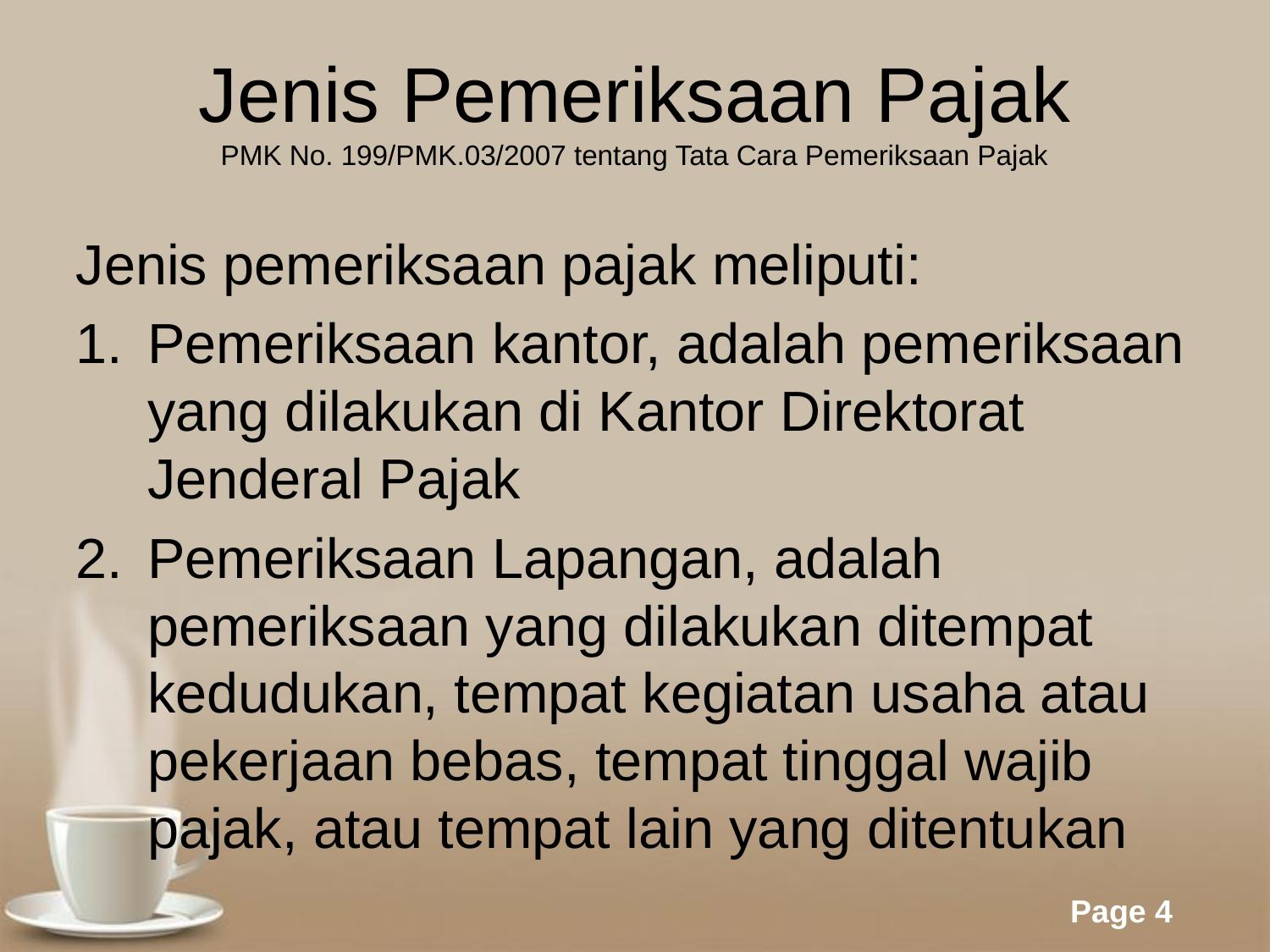

# Jenis Pemeriksaan Pajak PMK No. 199/PMK.03/2007 tentang Tata Cara Pemeriksaan Pajak
Jenis pemeriksaan pajak meliputi:
Pemeriksaan kantor, adalah pemeriksaan yang dilakukan di Kantor Direktorat Jenderal Pajak
Pemeriksaan Lapangan, adalah pemeriksaan yang dilakukan ditempat kedudukan, tempat kegiatan usaha atau pekerjaan bebas, tempat tinggal wajib pajak, atau tempat lain yang ditentukan